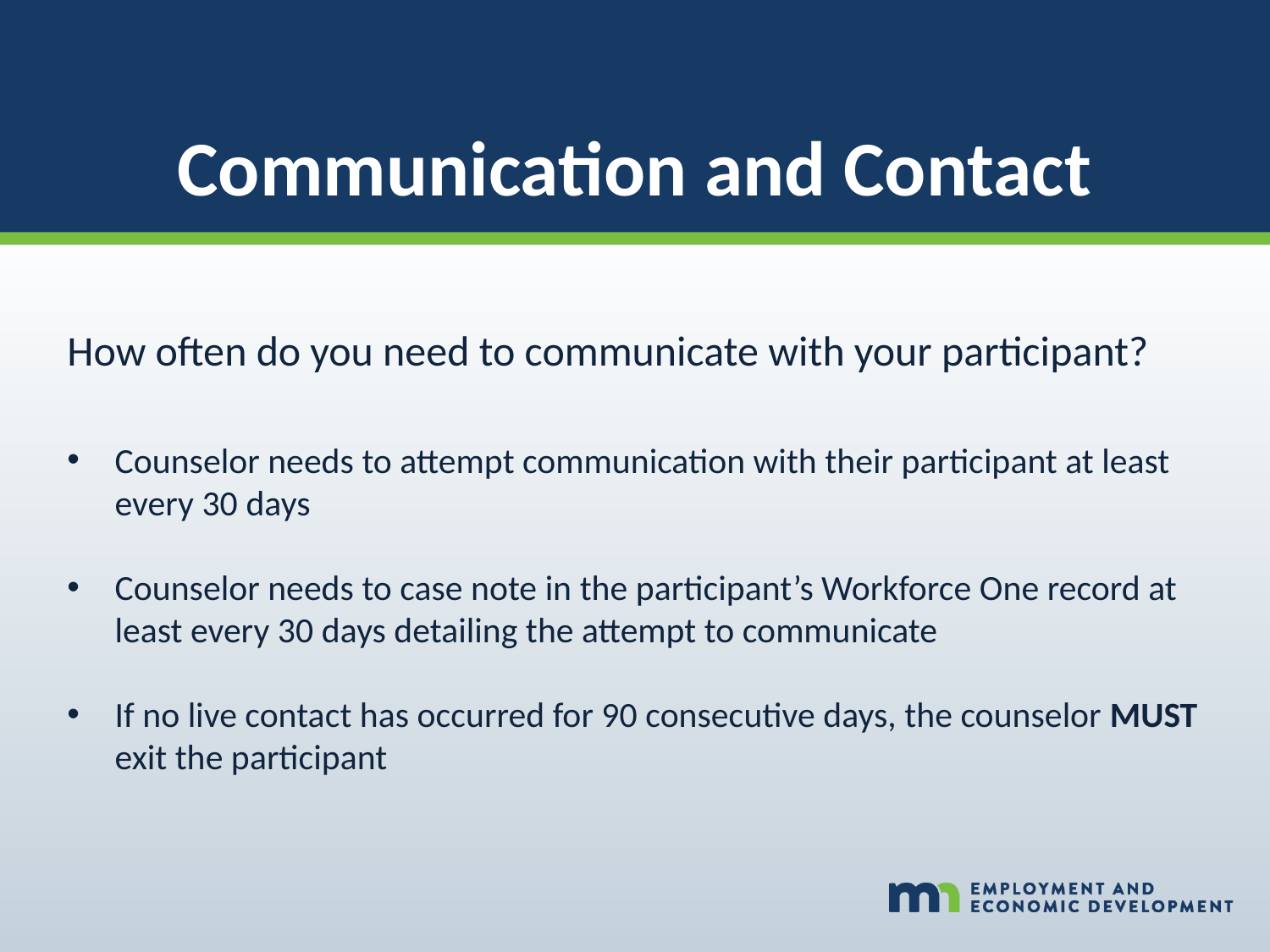

# Communication and Contact
How often do you need to communicate with your participant?
Counselor needs to attempt communication with their participant at least every 30 days
Counselor needs to case note in the participant’s Workforce One record at least every 30 days detailing the attempt to communicate
If no live contact has occurred for 90 consecutive days, the counselor MUST exit the participant